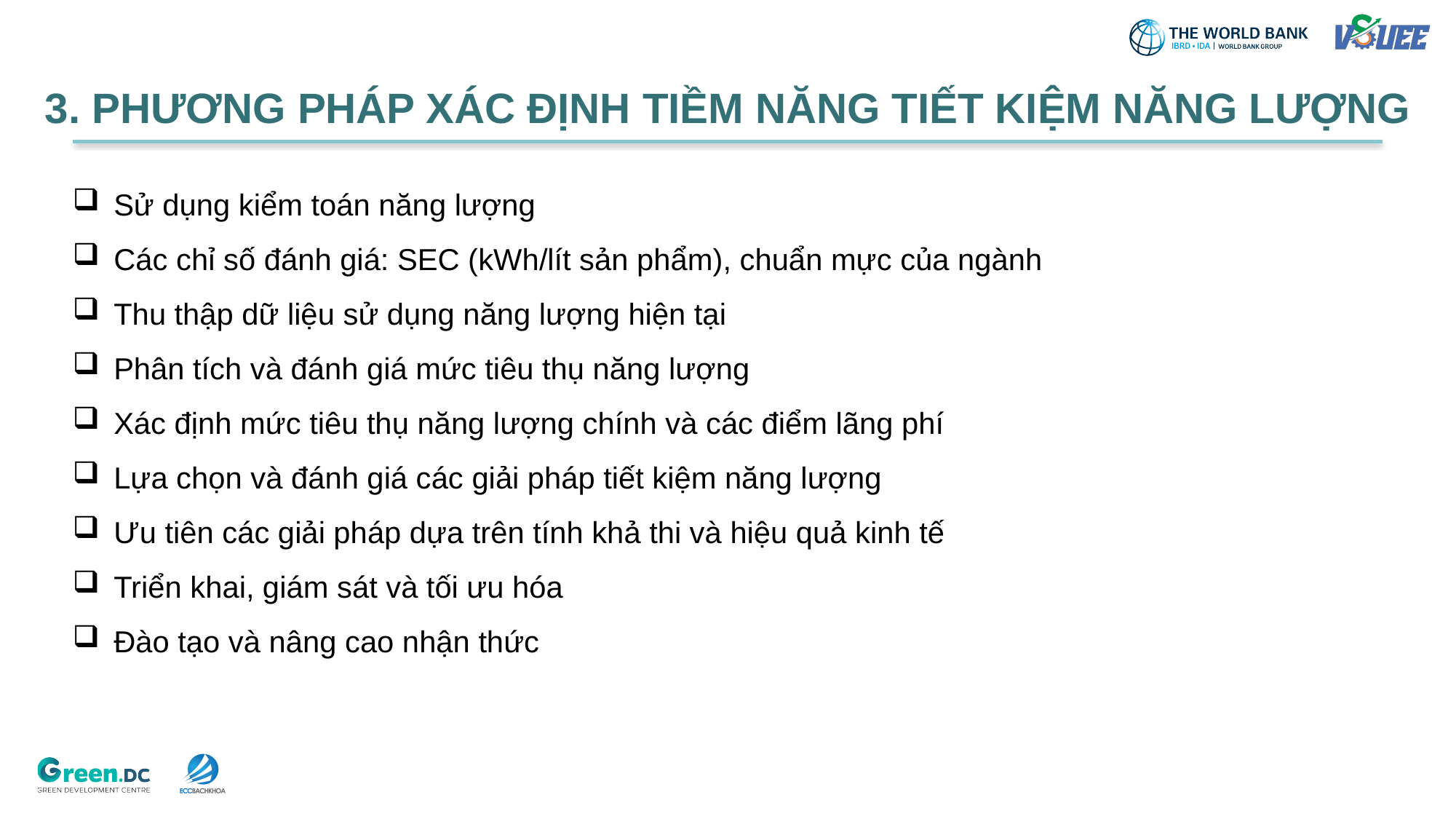

3. PHƯƠNG PHÁP XÁC ĐỊNH TIỀM NĂNG TIẾT KIỆM NĂNG LƯỢNG
Sử dụng kiểm toán năng lượng
Các chỉ số đánh giá: SEC (kWh/lít sản phẩm), chuẩn mực của ngành
Thu thập dữ liệu sử dụng năng lượng hiện tại
Phân tích và đánh giá mức tiêu thụ năng lượng
Xác định mức tiêu thụ năng lượng chính và các điểm lãng phí
Lựa chọn và đánh giá các giải pháp tiết kiệm năng lượng
Ưu tiên các giải pháp dựa trên tính khả thi và hiệu quả kinh tế
Triển khai, giám sát và tối ưu hóa
Đào tạo và nâng cao nhận thức